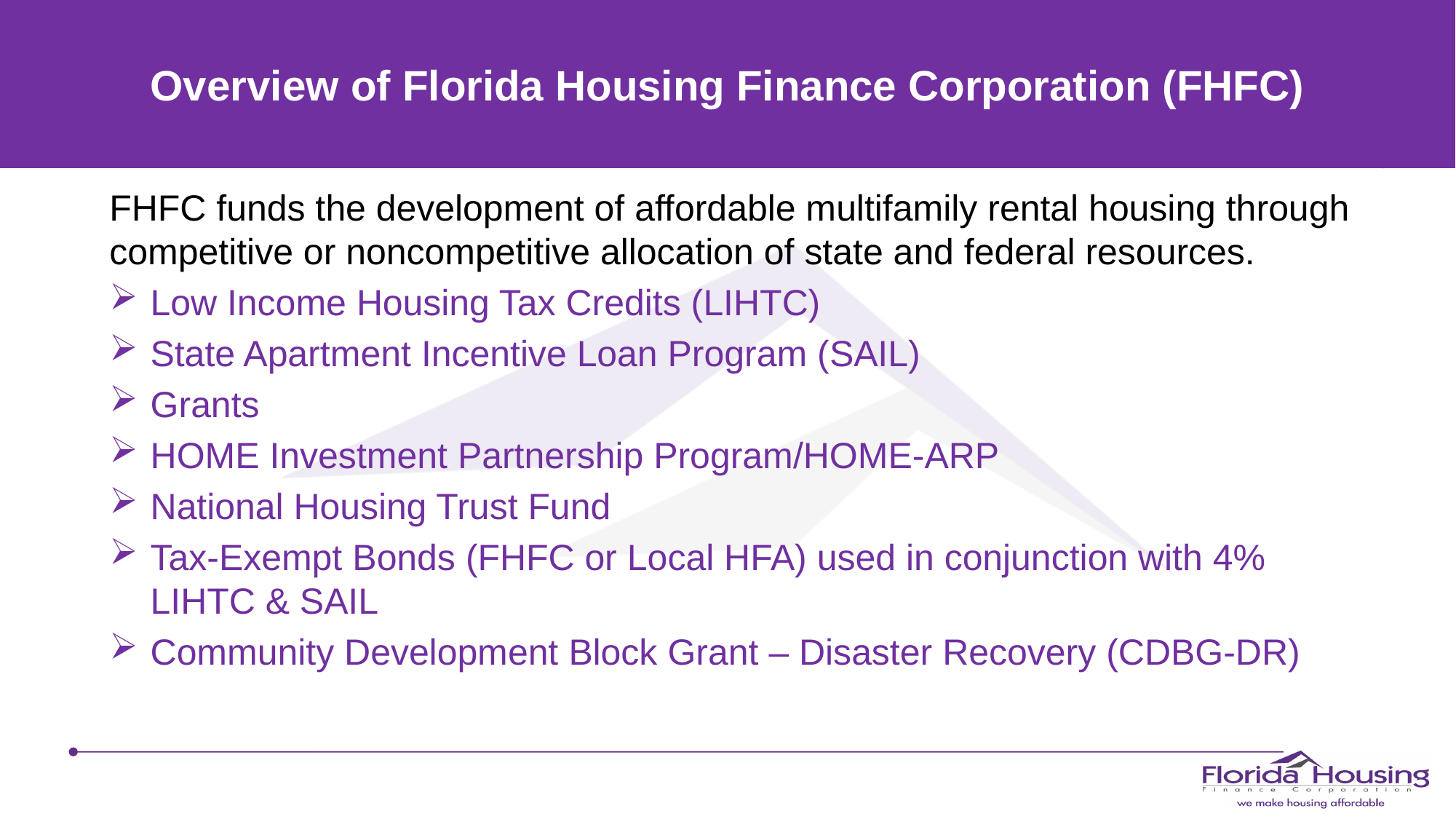

# Overview of Florida Housing Finance Corporation (FHFC)
FHFC funds the development of affordable multifamily rental housing through competitive or noncompetitive allocation of state and federal resources.
Low Income Housing Tax Credits (LIHTC)
State Apartment Incentive Loan Program (SAIL)
Grants
HOME Investment Partnership Program/HOME-ARP
National Housing Trust Fund
Tax-Exempt Bonds (FHFC or Local HFA) used in conjunction with 4% LIHTC & SAIL
Community Development Block Grant – Disaster Recovery (CDBG-DR)